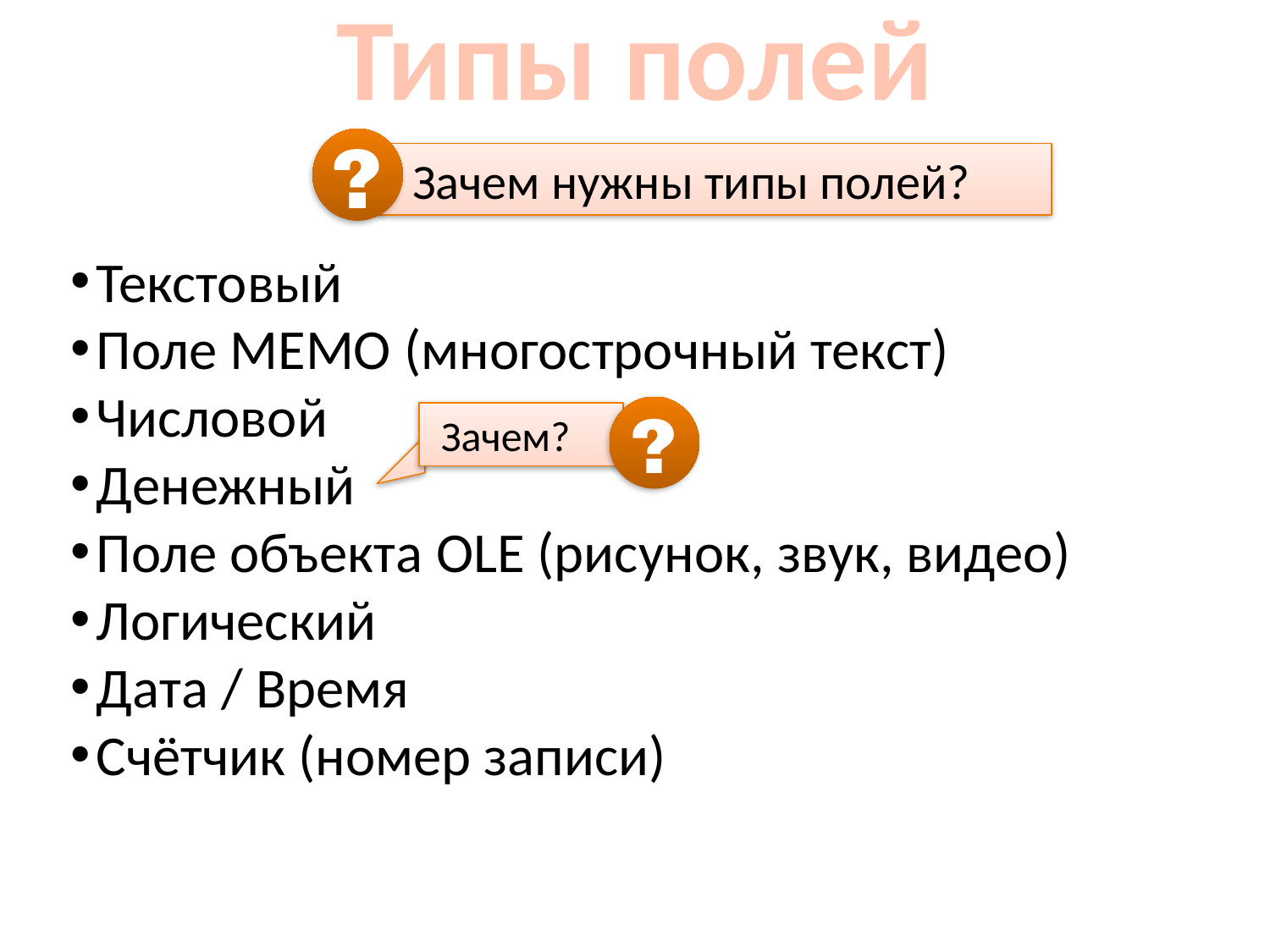

Типы полей
?
  Зачем нужны типы полей?
Текстовый
Поле MEMO (многострочный текст)
Числовой
Денежный
Поле объекта OLE (рисунок, звук, видео)
Логический
Дата / Время
Счётчик (номер записи)
?
 Зачем?